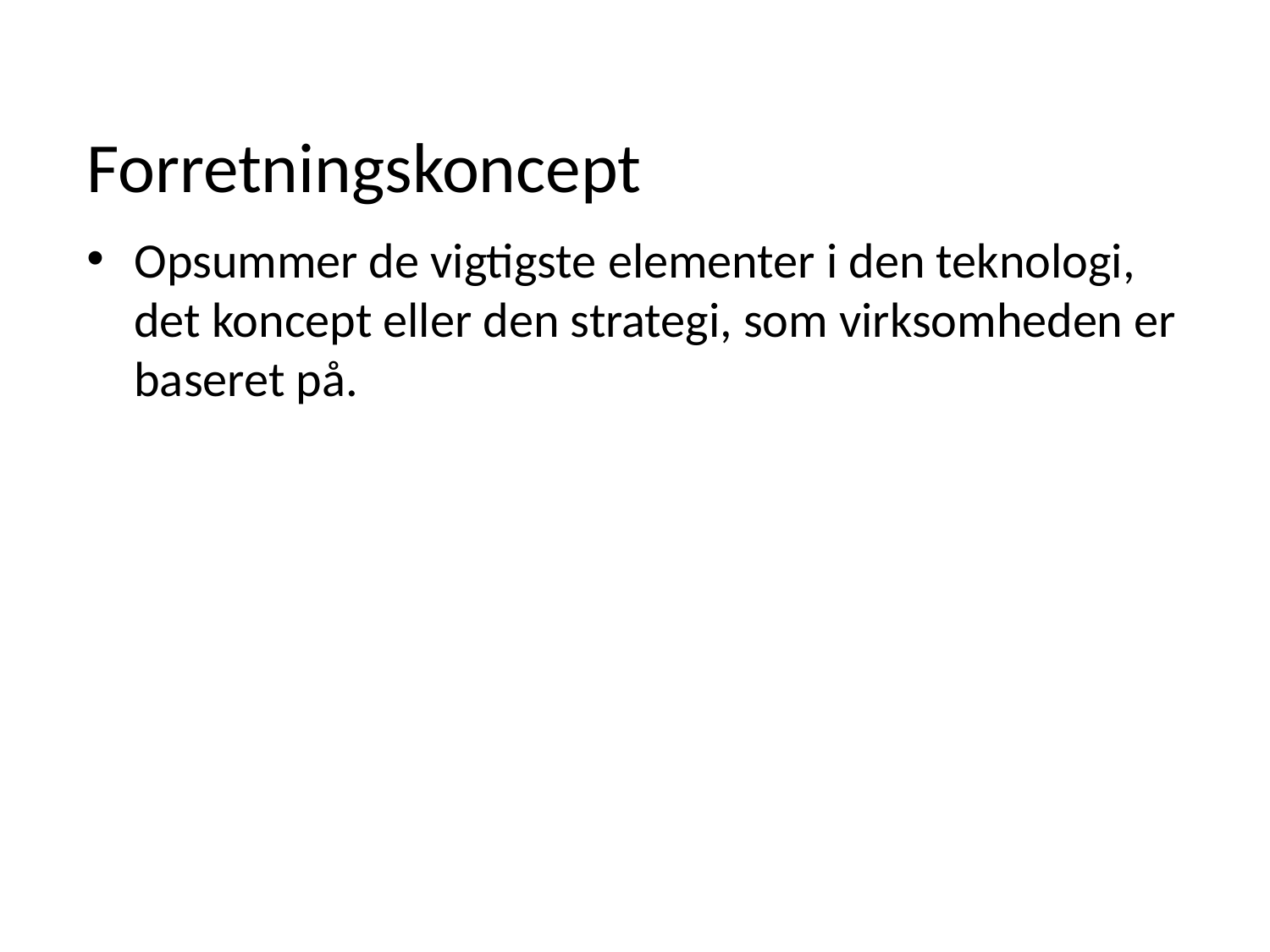

# Forretningskoncept
Opsummer de vigtigste elementer i den teknologi, det koncept eller den strategi, som virksomheden er baseret på.